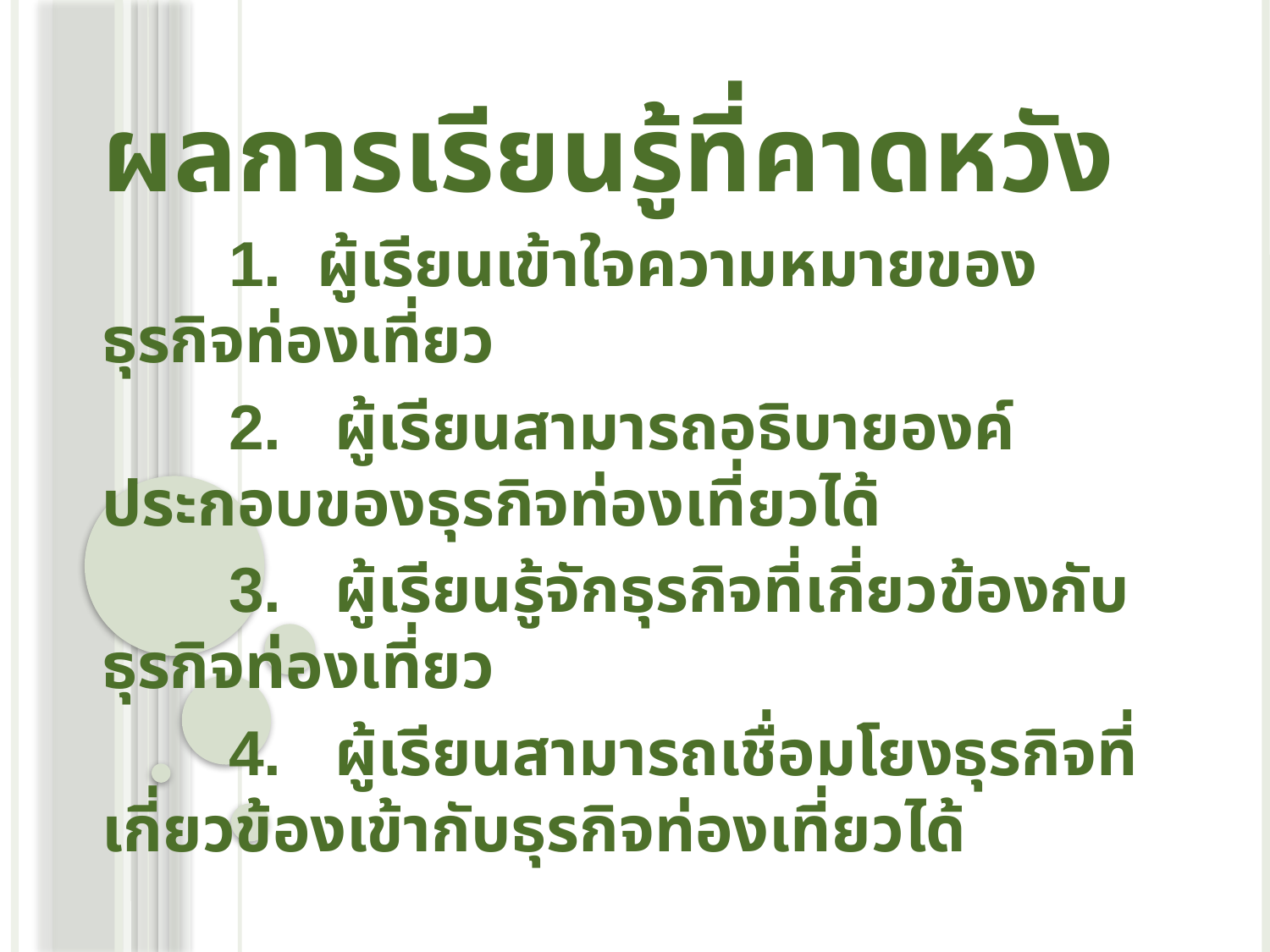

ผลการเรียนรู้ที่คาดหวัง
	1.  ผู้เรียนเข้าใจความหมายของธุรกิจท่องเที่ยว
	2.   ผู้เรียนสามารถอธิบายองค์ประกอบของธุรกิจท่องเที่ยวได้
	3.   ผู้เรียนรู้จักธุรกิจที่เกี่ยวข้องกับธุรกิจท่องเที่ยว
	4.   ผู้เรียนสามารถเชื่อมโยงธุรกิจที่เกี่ยวข้องเข้ากับธุรกิจท่องเที่ยวได้